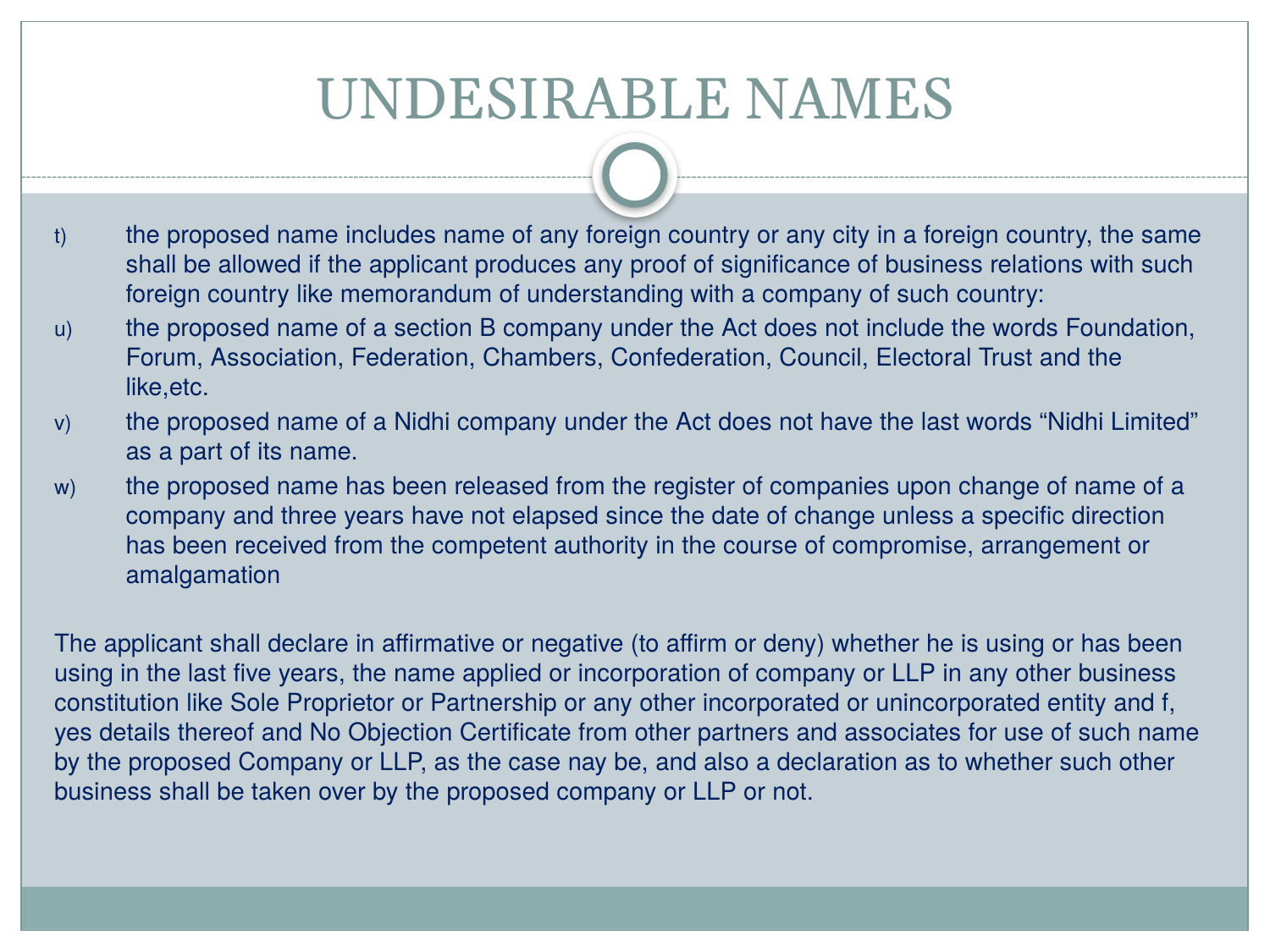

# UNDESIRABLE NAMES
the proposed name includes name of any foreign country or any city in a foreign country, the same shall be allowed if the applicant produces any proof of significance of business relations with such foreign country like memorandum of understanding with a company of such country:
the proposed name of a section B company under the Act does not include the words Foundation, Forum, Association, Federation, Chambers, Confederation, Council, Electoral Trust and the like,etc.
the proposed name of a Nidhi company under the Act does not have the last words “Nidhi Limited” as a part of its name.
the proposed name has been released from the register of companies upon change of name of a company and three years have not elapsed since the date of change unless a specific direction has been received from the competent authority in the course of compromise, arrangement or amalgamation

The applicant shall declare in affirmative or negative (to affirm or deny) whether he is using or has been using in the last five years, the name applied or incorporation of company or LLP in any other business constitution like Sole Proprietor or Partnership or any other incorporated or unincorporated entity and f, yes details thereof and No Objection Certificate from other partners and associates for use of such name by the proposed Company or LLP, as the case nay be, and also a declaration as to whether such other business shall be taken over by the proposed company or LLP or not.